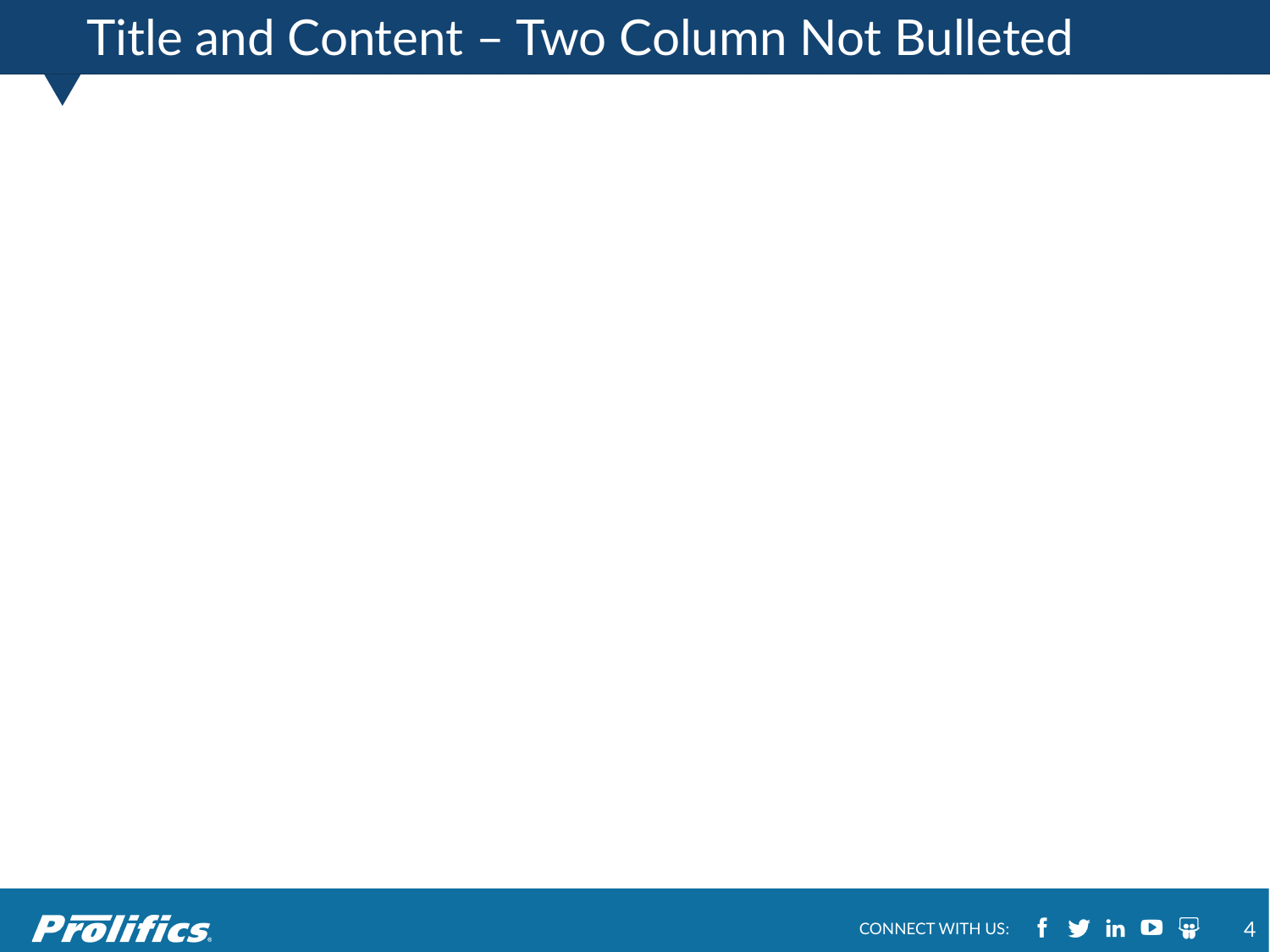

# Title and Content – Two Column Not Bulleted